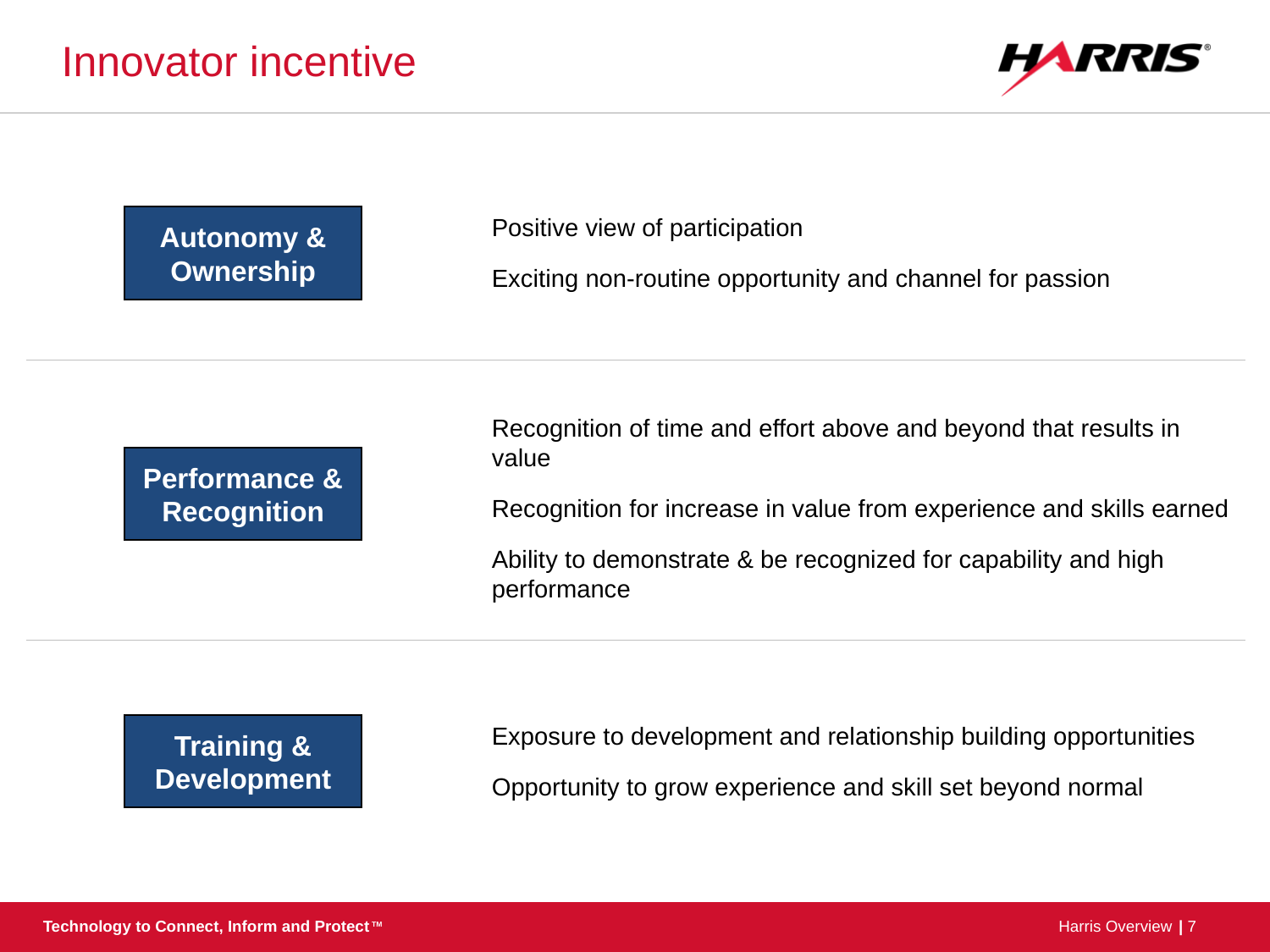

# Innovator incentive
Positive view of participation
Exciting non-routine opportunity and channel for passion
Autonomy & Ownership
Recognition of time and effort above and beyond that results in value
Recognition for increase in value from experience and skills earned
Ability to demonstrate & be recognized for capability and high performance
Performance & Recognition
Exposure to development and relationship building opportunities
Opportunity to grow experience and skill set beyond normal
Training & Development